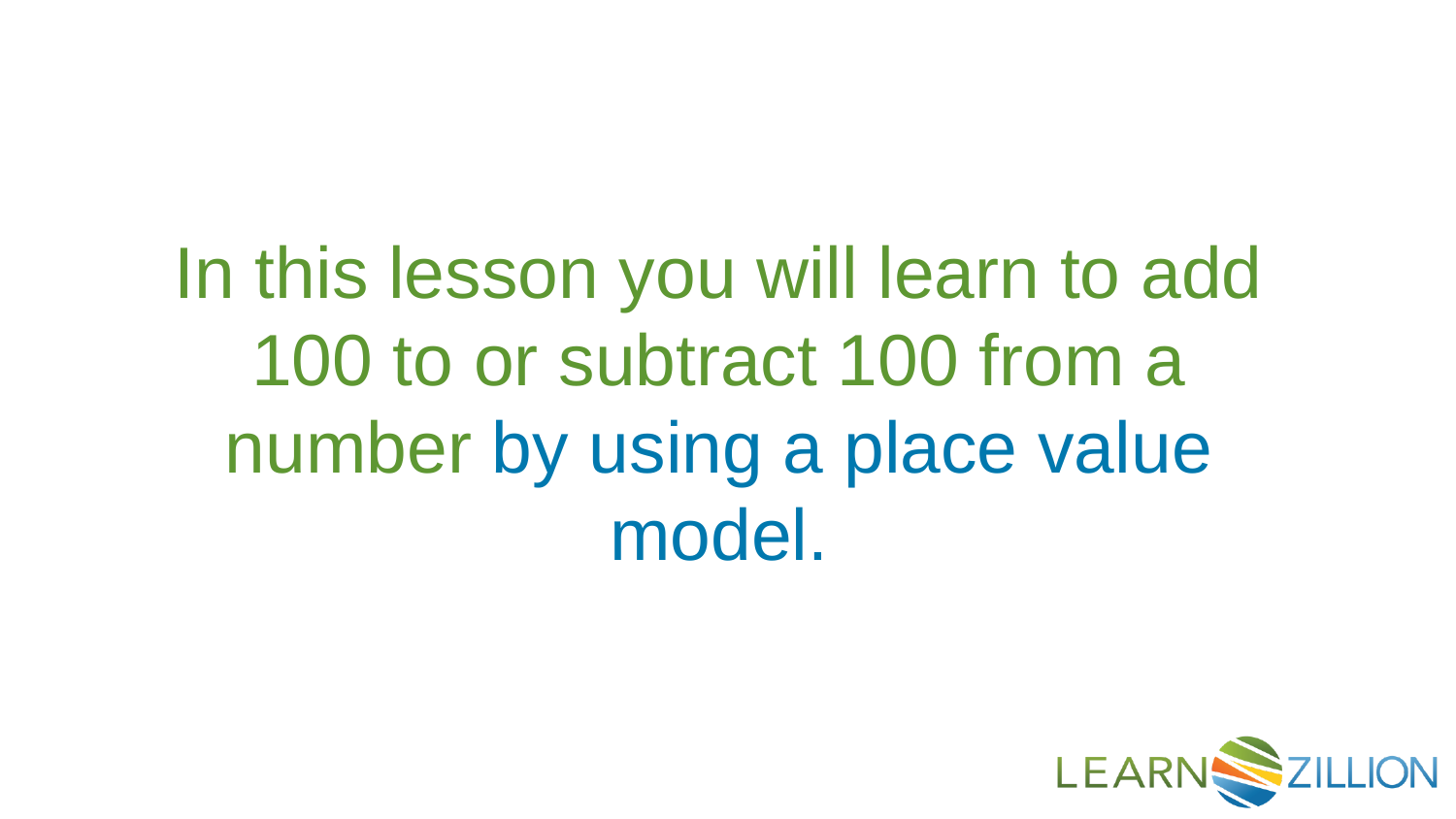

In this lesson you will learn to add 100 to or subtract 100 from a number by using a place value model.